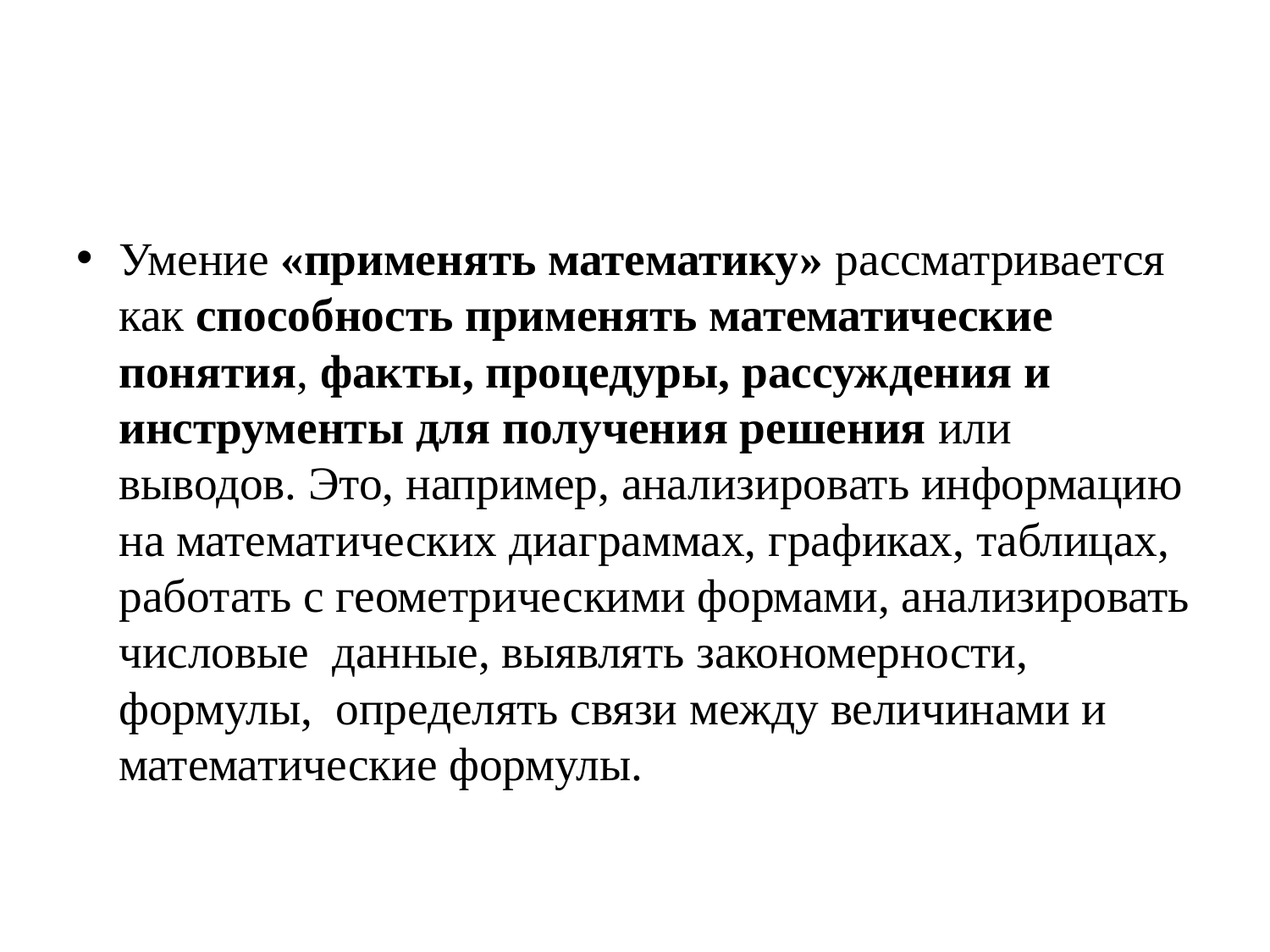

#
Умение «применять математику» рассматривается как способность применять математические понятия, факты, процедуры, рассуждения и инструменты для получения решения или выводов. Это, например, анализировать информацию на математических диаграммах, графиках, таблицах, работать с геометрическими формами, анализировать числовые  данные, выявлять закономерности, формулы,  определять связи между величинами и  математические формулы.